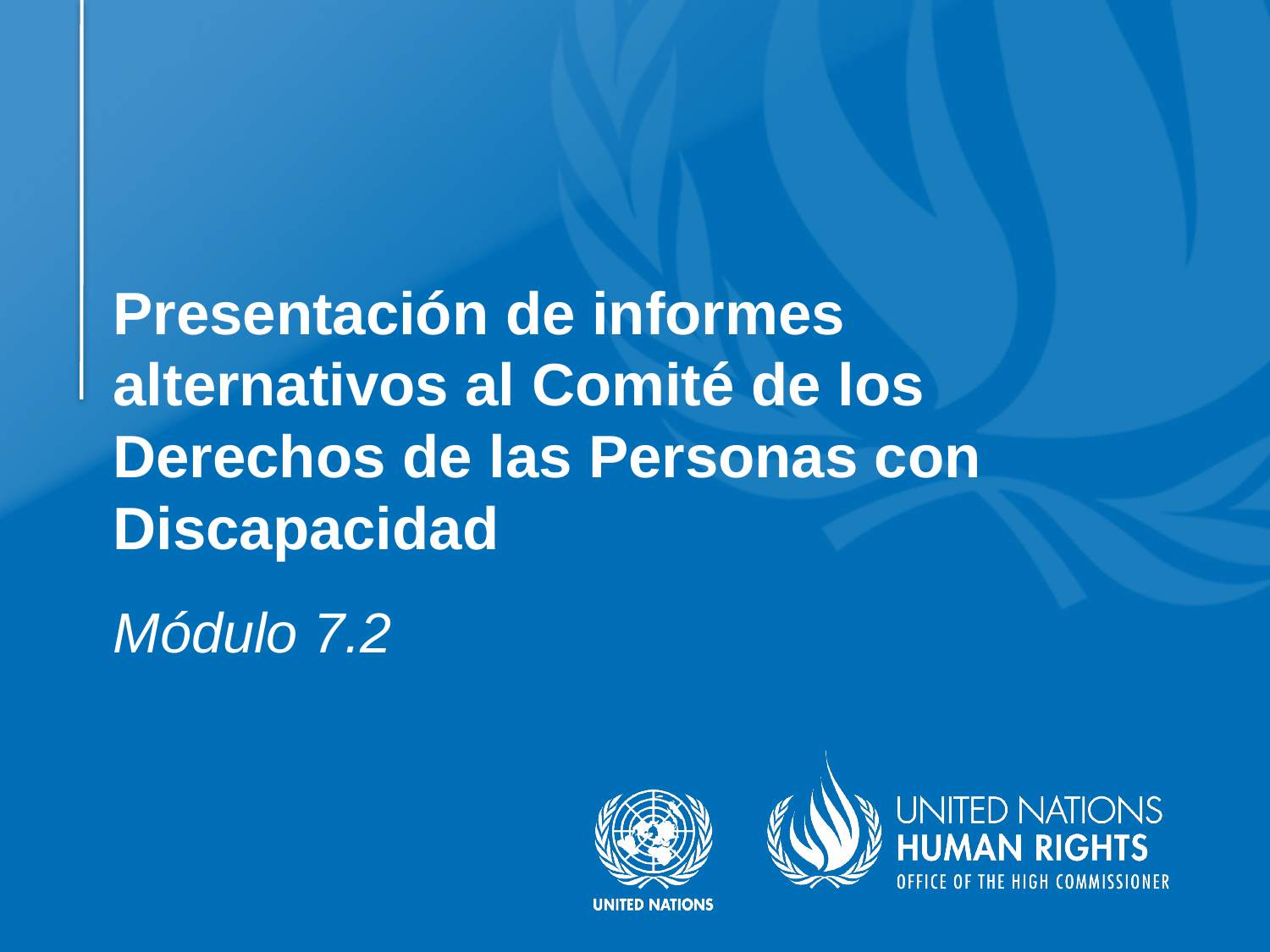

# Presentación de informes alternativos al Comité de los Derechos de las Personas con Discapacidad
Módulo 7.2